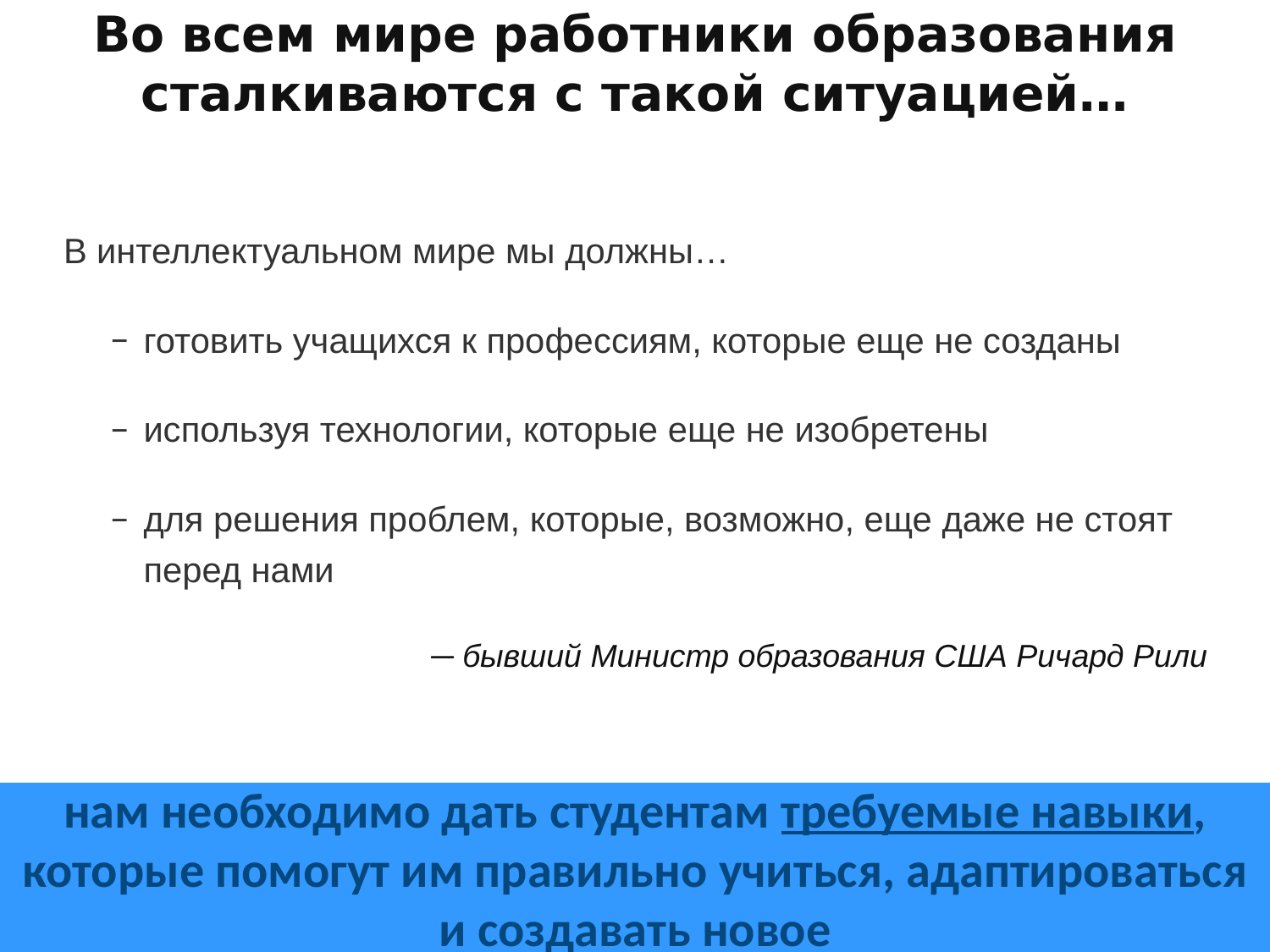

# Во всем мире работники образования сталкиваются с такой ситуацией…
В интеллектуальном мире мы должны…
готовить учащихся к профессиям, которые еще не созданы
используя технологии, которые еще не изобретены
для решения проблем, которые, возможно, еще даже не стоят перед нами
─ бывший Министр образования США Ричард Рили
нам необходимо дать студентам требуемые навыки, которые помогут им правильно учиться, адаптироваться и создавать новое